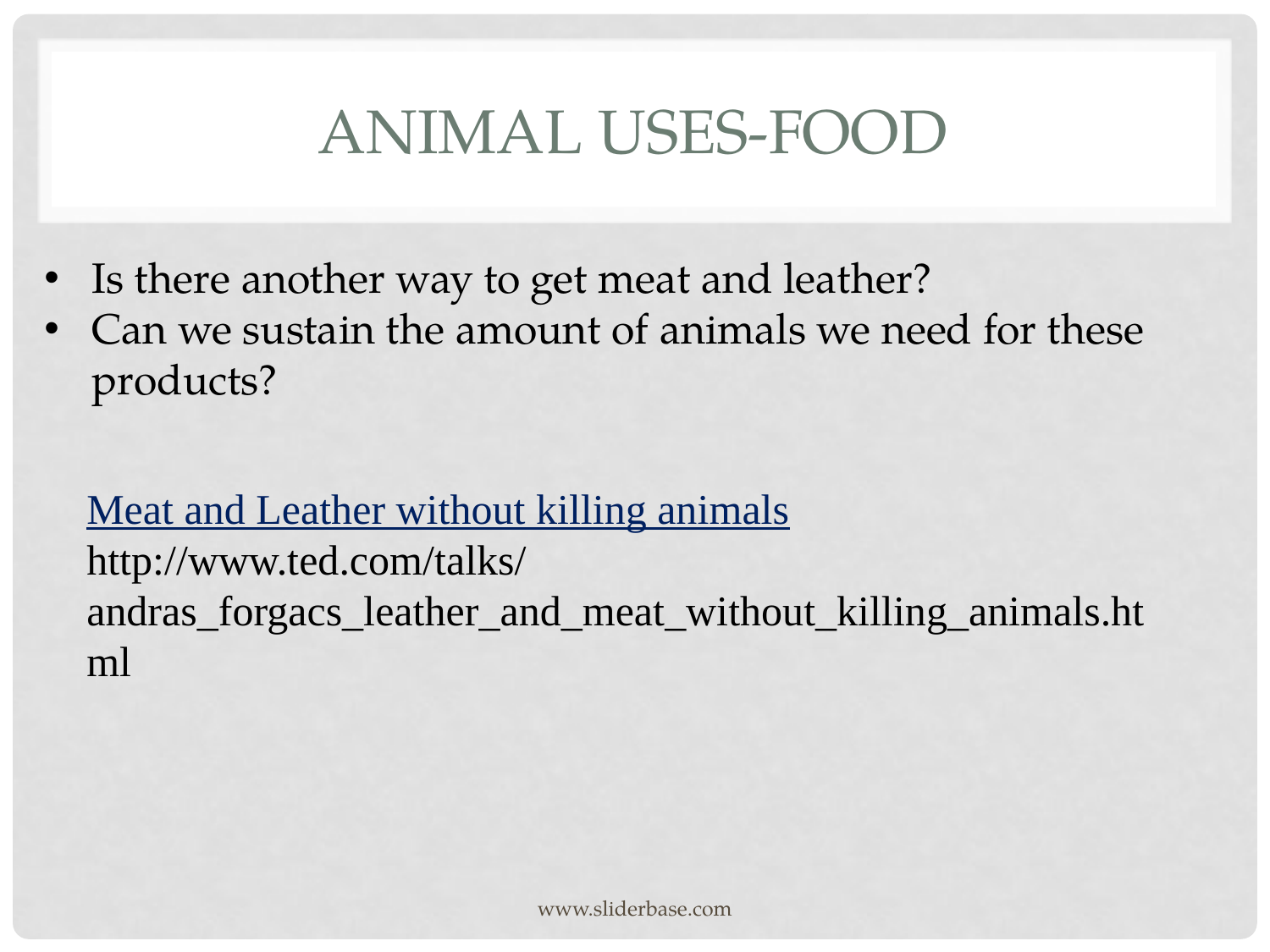

# Animal Uses-Food
Is there another way to get meat and leather?
Can we sustain the amount of animals we need for these products?
Meat and Leather without killing animals
http://www.ted.com/talks/andras_forgacs_leather_and_meat_without_killing_animals.html
www.sliderbase.com